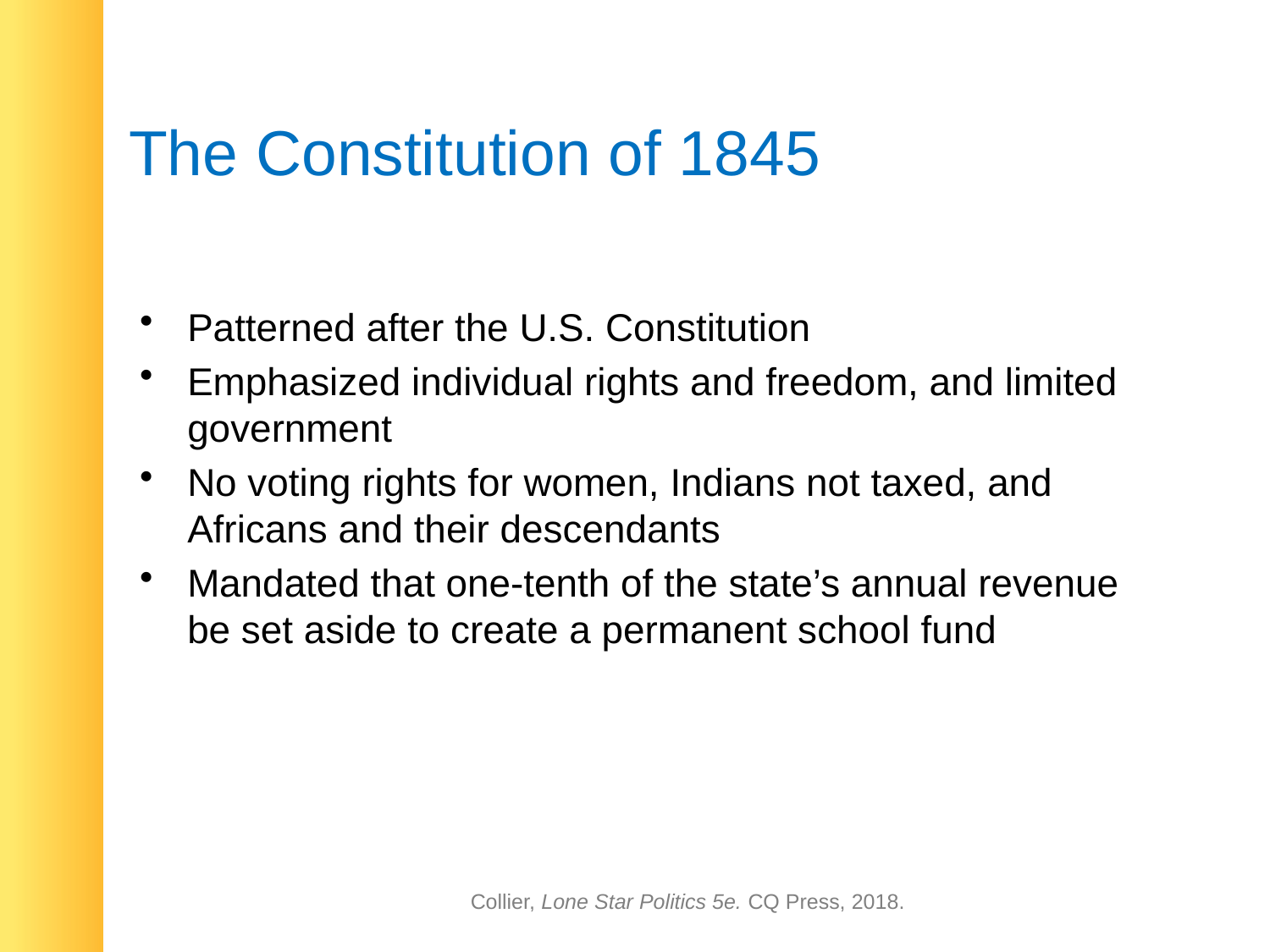

# The Constitution of 1845
Patterned after the U.S. Constitution
Emphasized individual rights and freedom, and limited government
No voting rights for women, Indians not taxed, and Africans and their descendants
Mandated that one-tenth of the state’s annual revenue be set aside to create a permanent school fund
Collier, Lone Star Politics 5e. CQ Press, 2018.